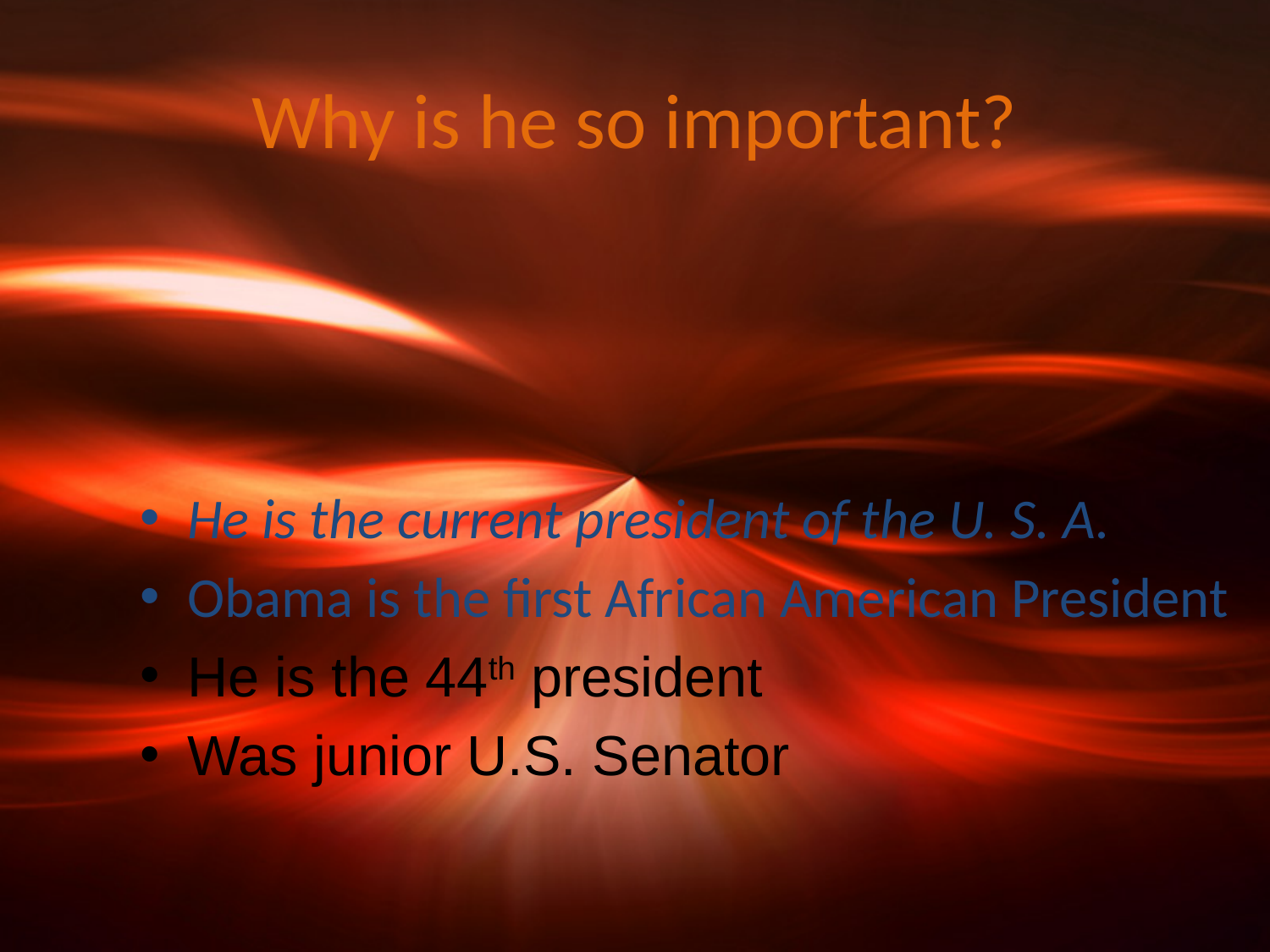

# Why is he so important?
He is the current president of the U. S. A.
Obama is the first African American President
He is the 44th president
Was junior U.S. Senator